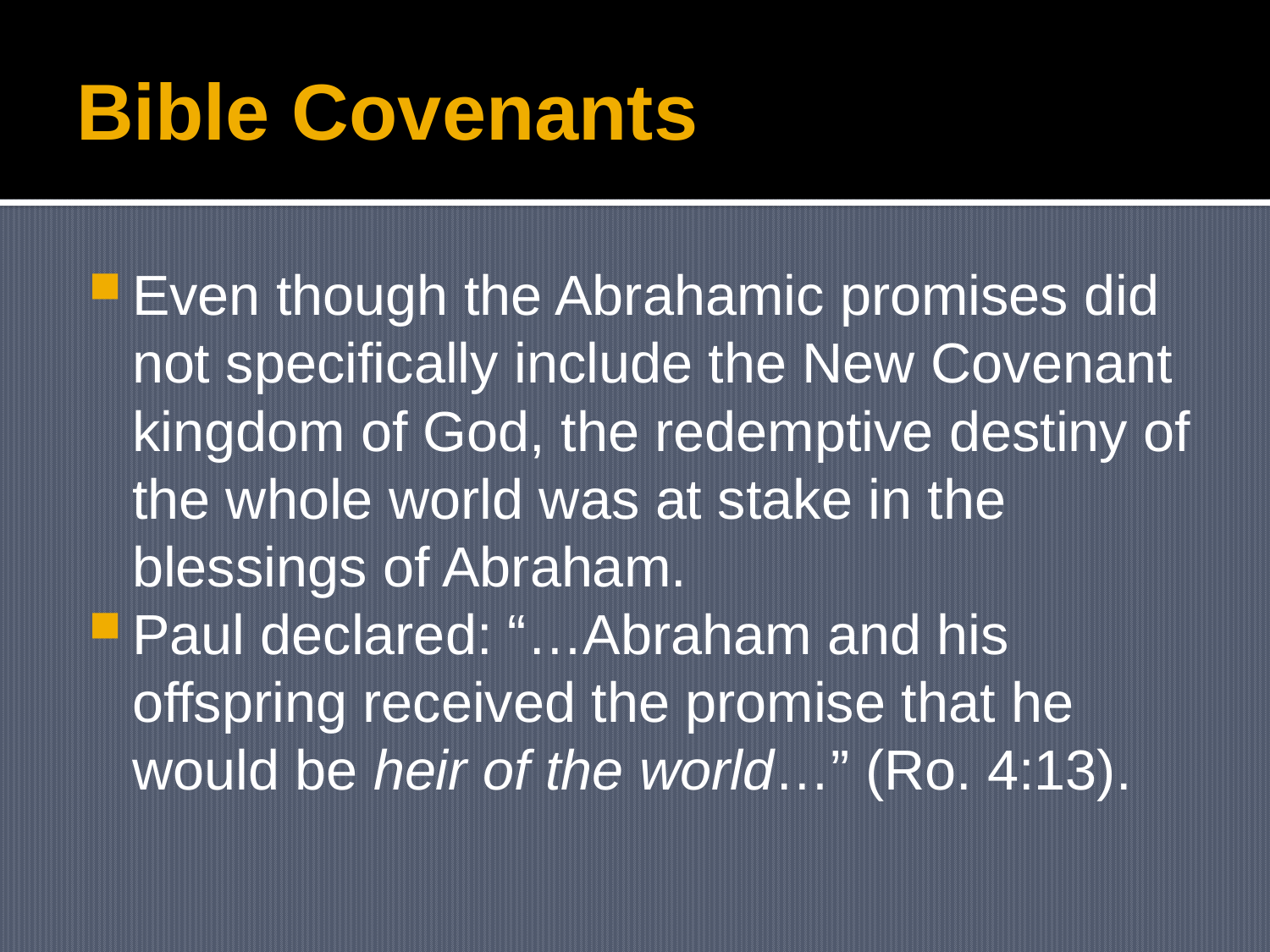

# Bible Covenants
Even though the Abrahamic promises did not specifically include the New Covenant kingdom of God, the redemptive destiny of the whole world was at stake in the blessings of Abraham.
Paul declared: “…Abraham and his offspring received the promise that he would be heir of the world…” (Ro. 4:13).